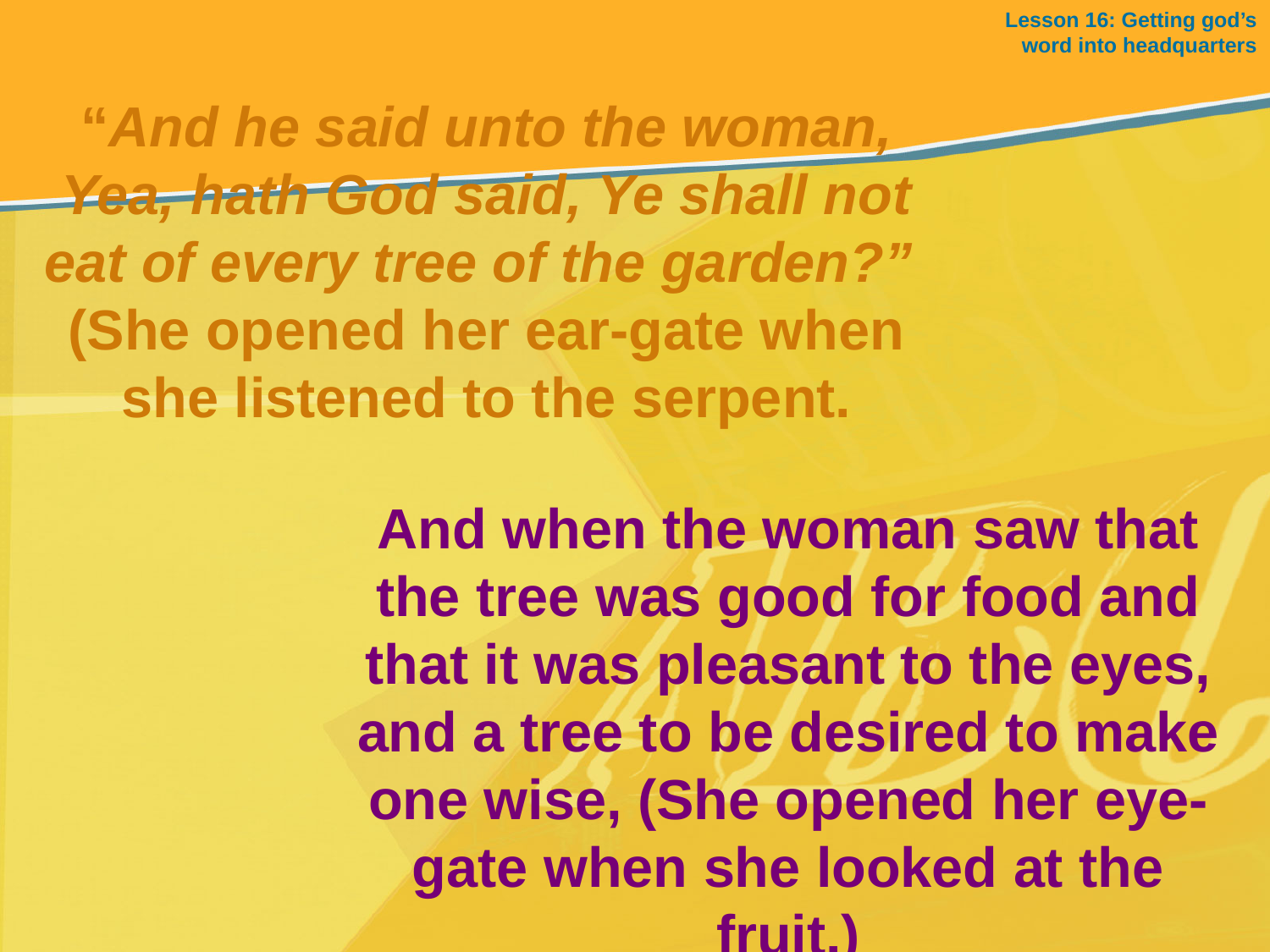

Lesson 16: Getting god’s word into headquarters
“And he said unto the woman, Yea, hath God said, Ye shall not eat of every tree of the garden?”  (She opened her ear-gate when she listened to the serpent.
And when the woman saw that the tree was good for food and that it was pleasant to the eyes, and a tree to be desired to make one wise, (She opened her eye-gate when she looked at the fruit.)